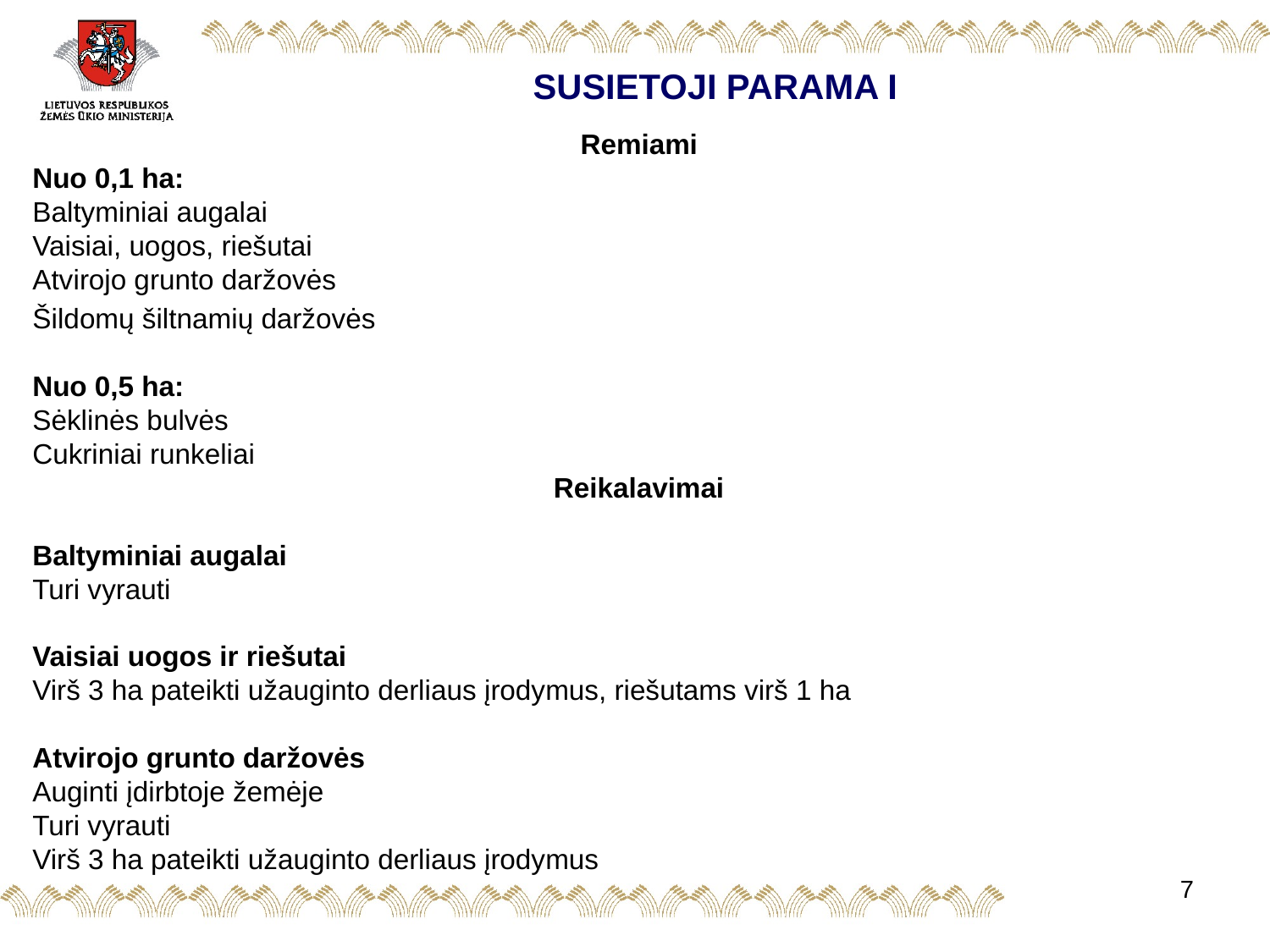

SUSIETOJI PARAMA I
Remiami
Nuo 0,1 ha:
Baltyminiai augalai
Vaisiai, uogos, riešutai
Atvirojo grunto daržovės
Šildomų šiltnamių daržovės

Nuo 0,5 ha:
Sėklinės bulvės
Cukriniai runkeliai
Reikalavimai

Baltyminiai augalai
Turi vyrauti

Vaisiai uogos ir riešutai
Virš 3 ha pateikti užauginto derliaus įrodymus, riešutams virš 1 ha

Atvirojo grunto daržovės
Auginti įdirbtoje žemėje
Turi vyrauti
Virš 3 ha pateikti užauginto derliaus įrodymus

7